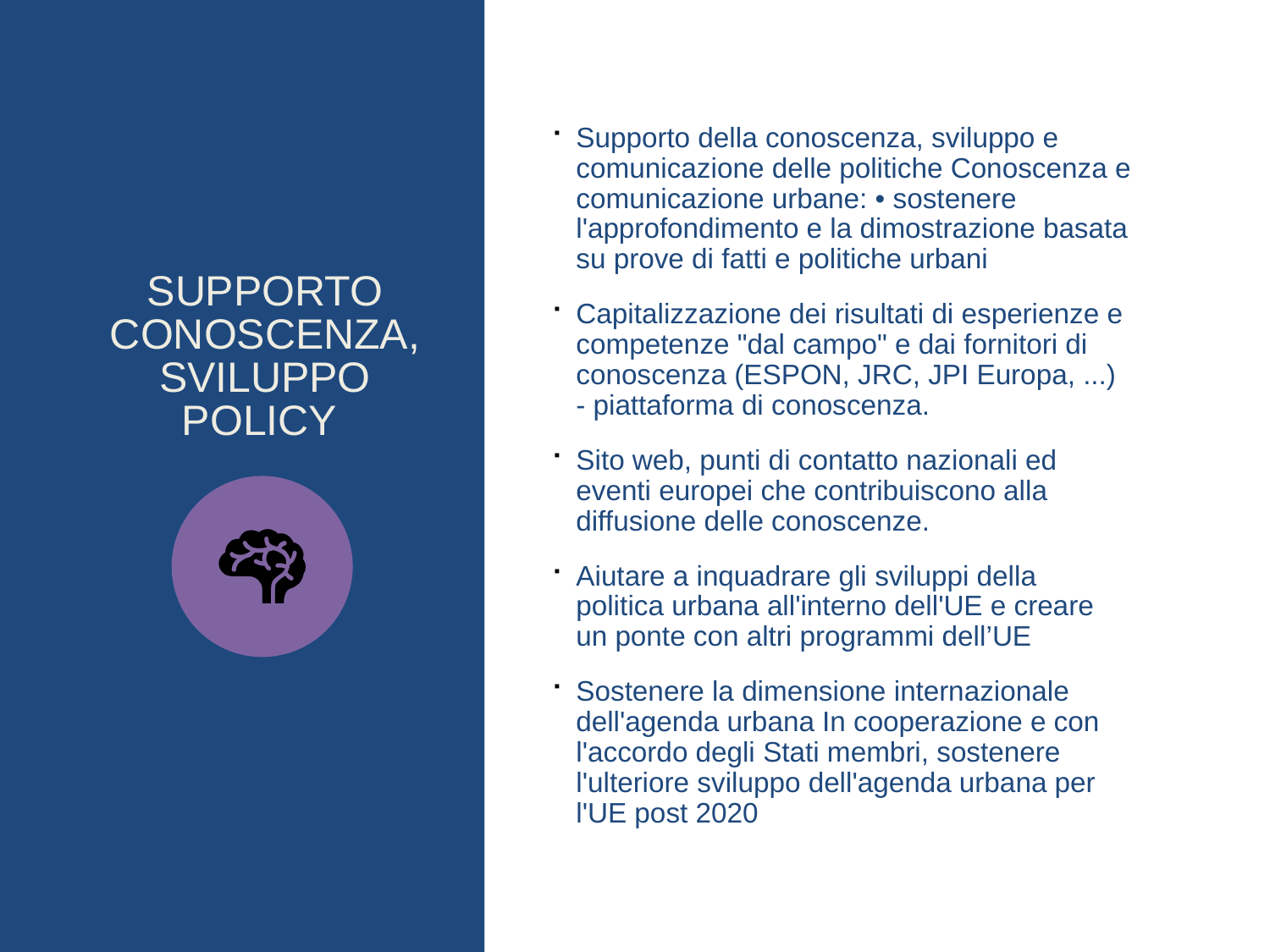

# supporto conoscenza, Sviluppo policy
Supporto della conoscenza, sviluppo e comunicazione delle politiche Conoscenza e comunicazione urbane: • sostenere l'approfondimento e la dimostrazione basata su prove di fatti e politiche urbani
Capitalizzazione dei risultati di esperienze e competenze "dal campo" e dai fornitori di conoscenza (ESPON, JRC, JPI Europa, ...) - piattaforma di conoscenza.
Sito web, punti di contatto nazionali ed eventi europei che contribuiscono alla diffusione delle conoscenze.
Aiutare a inquadrare gli sviluppi della politica urbana all'interno dell'UE e creare un ponte con altri programmi dell’UE
Sostenere la dimensione internazionale dell'agenda urbana In cooperazione e con l'accordo degli Stati membri, sostenere l'ulteriore sviluppo dell'agenda urbana per l'UE post 2020